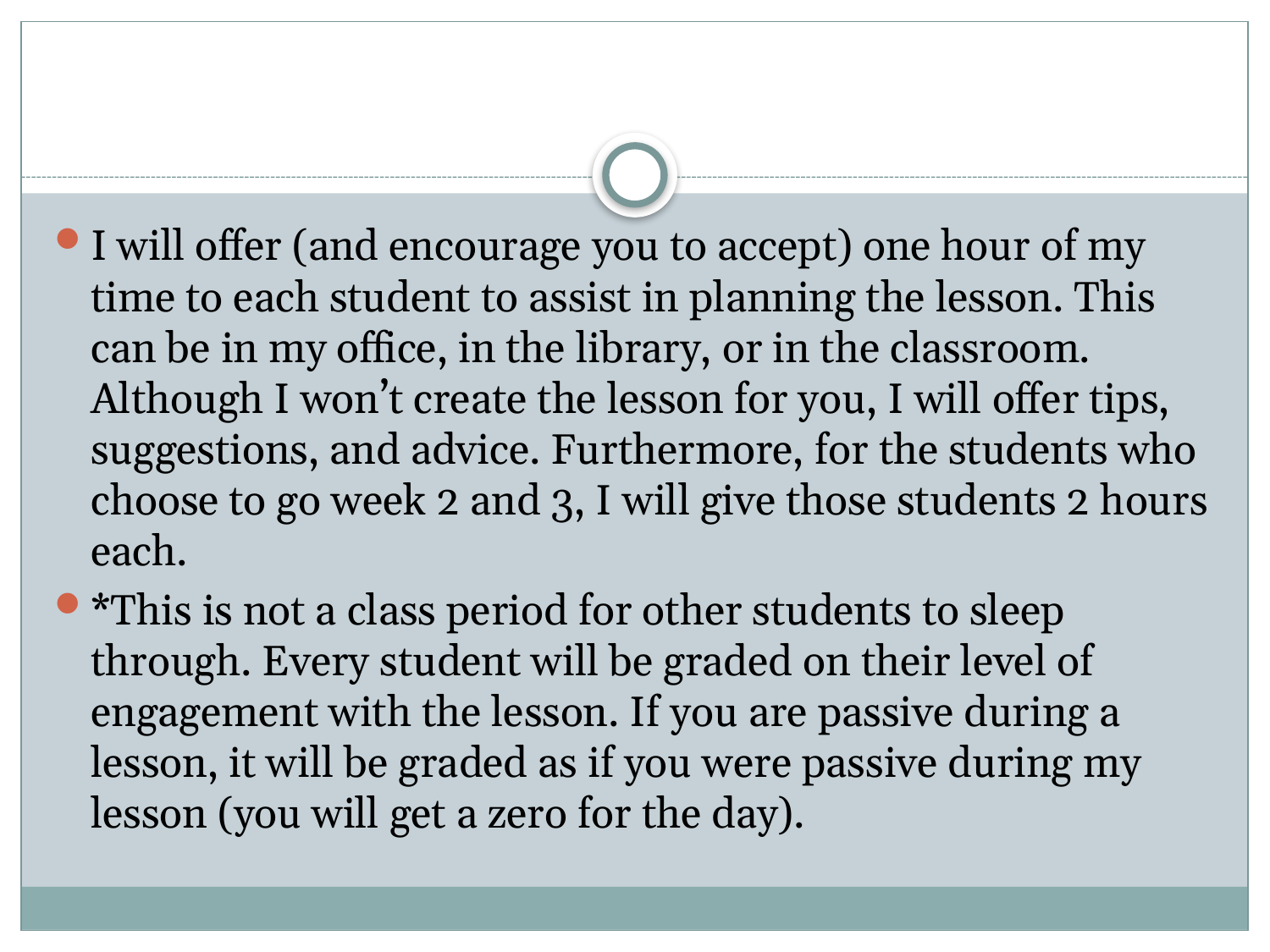

#
I will offer (and encourage you to accept) one hour of my time to each student to assist in planning the lesson. This can be in my office, in the library, or in the classroom. Although I won’t create the lesson for you, I will offer tips, suggestions, and advice. Furthermore, for the students who choose to go week 2 and 3, I will give those students 2 hours each.
*This is not a class period for other students to sleep through. Every student will be graded on their level of engagement with the lesson. If you are passive during a lesson, it will be graded as if you were passive during my lesson (you will get a zero for the day).